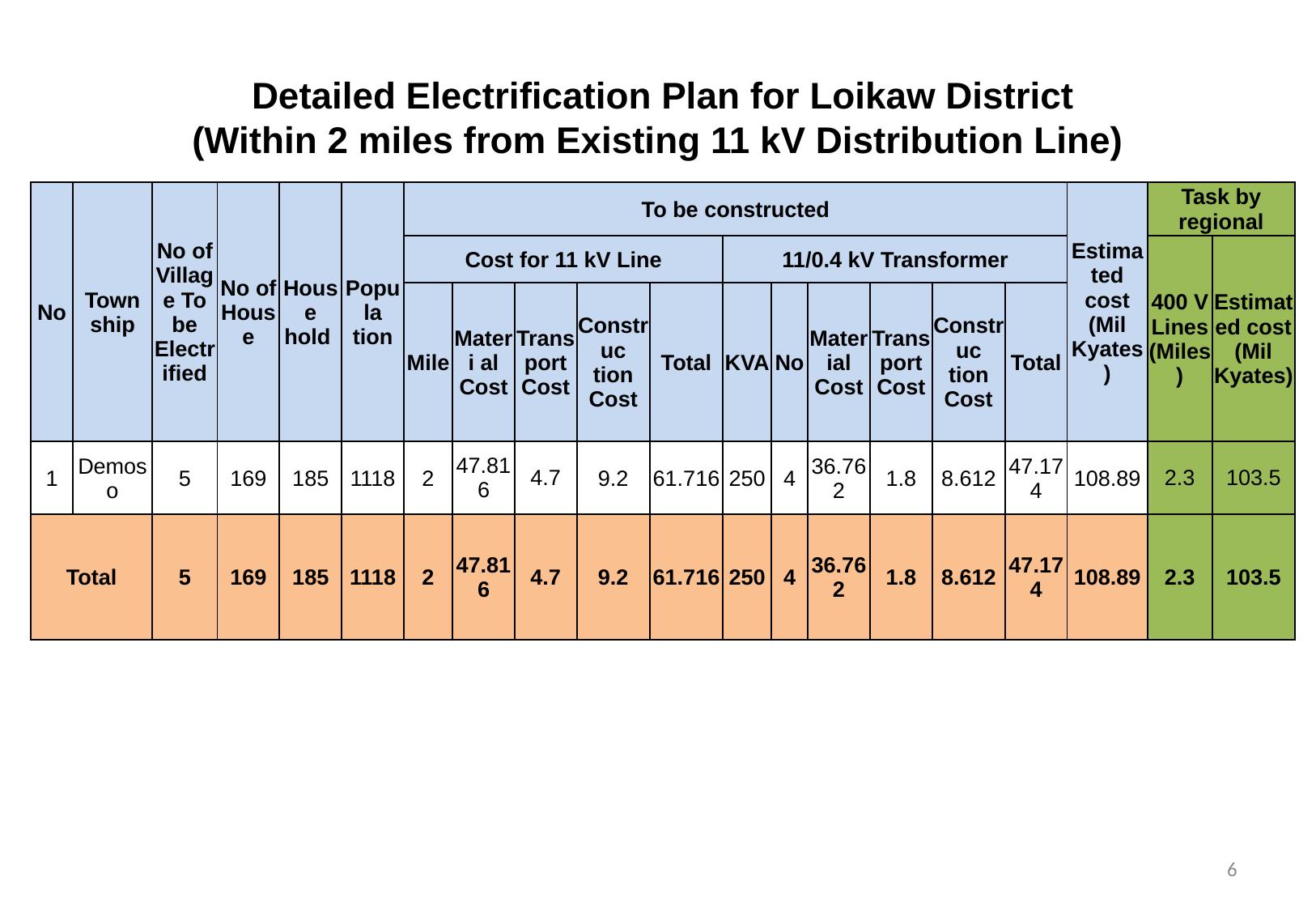

Detailed Electrification Plan for Loikaw District
(Within 2 miles from Existing 11 kV Distribution Line)
| No | Town ship | No of Village To be Electrified | No of House | House hold | Popula tion | To be constructed |  |  |  |  |  |  |  |  |  |  | Estimated cost (Mil Kyates) | Task by regional |  |
| --- | --- | --- | --- | --- | --- | --- | --- | --- | --- | --- | --- | --- | --- | --- | --- | --- | --- | --- | --- |
|  |  |  |  |  |  | Cost for 11 kV Line |  |  |  |  | 11/0.4 kV Transformer |  |  |  |  |  |  | 400 V Lines (Miles) | Estimated cost (Mil Kyates) |
|  |  |  |  |  |  | Mile | Materi al Cost | Transport Cost | Constr uc tion Cost | Total | KVA | No | Material Cost | Transport Cost | Construc tion Cost | Total |  |  |  |
| 1 | Demoso | 5 | 169 | 185 | 1118 | 2 | 47.816 | 4.7 | 9.2 | 61.716 | 250 | 4 | 36.762 | 1.8 | 8.612 | 47.174 | 108.89 | 2.3 | 103.5 |
| Total |  | 5 | 169 | 185 | 1118 | 2 | 47.816 | 4.7 | 9.2 | 61.716 | 250 | 4 | 36.762 | 1.8 | 8.612 | 47.174 | 108.89 | 2.3 | 103.5 |
6